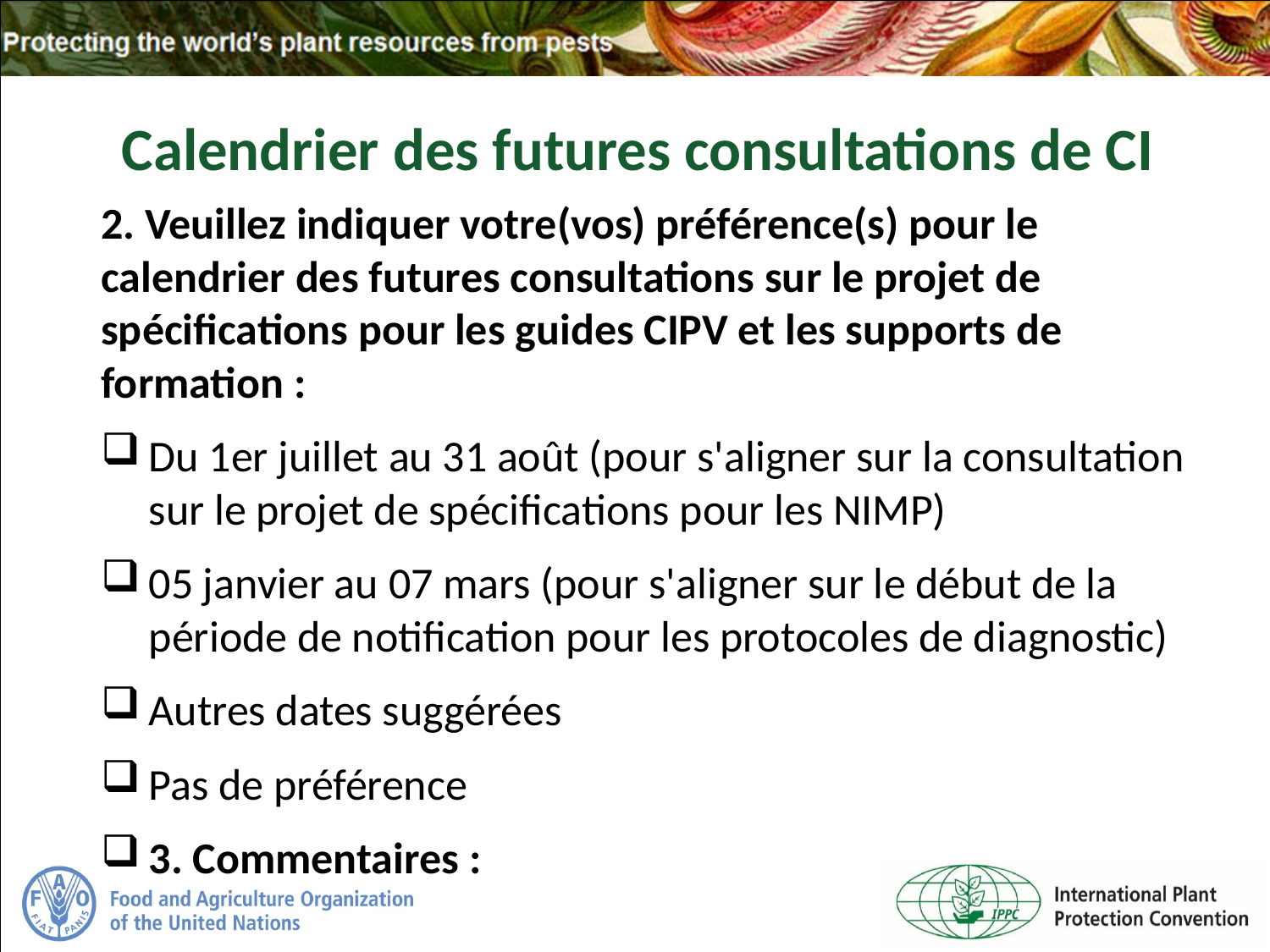

Calendrier des futures consultations de CI
2. Veuillez indiquer votre(vos) préférence(s) pour le calendrier des futures consultations sur le projet de spécifications pour les guides CIPV et les supports de formation :
Du 1er juillet au 31 août (pour s'aligner sur la consultation sur le projet de spécifications pour les NIMP)
05 janvier au 07 mars (pour s'aligner sur le début de la période de notification pour les protocoles de diagnostic)
Autres dates suggérées
Pas de préférence
3. Commentaires :